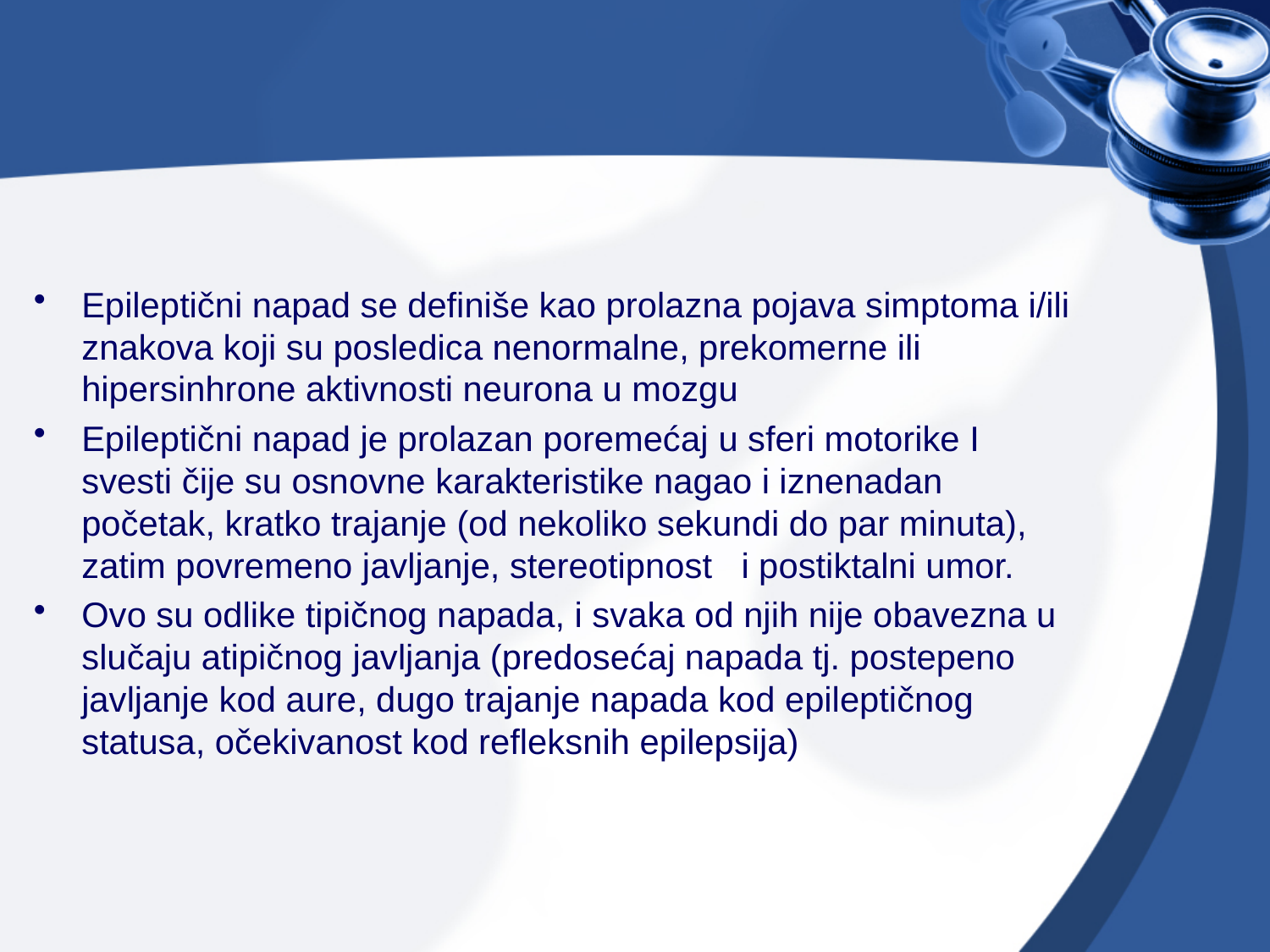

#

Epileptični napad se definiše kao prolazna pojava simptoma i/ili znakova koji su posledica nenormalne, prekomerne ili hipersinhrone aktivnosti neurona u mozgu
Epileptični napad je prolazan poremećaj u sferi motorike I svesti čije su osnovne karakteristike nagao i iznenadan početak, kratko trajanje (od nekoliko sekundi do par minuta), zatim povremeno javljanje, stereotipnost   i postiktalni umor.
Ovo su odlike tipičnog napada, i svaka od njih nije obavezna u slučaju atipičnog javljanja (predosećaj napada tj. postepeno javljanje kod aure, dugo trajanje napada kod epileptičnog statusa, očekivanost kod refleksnih epilepsija)

2